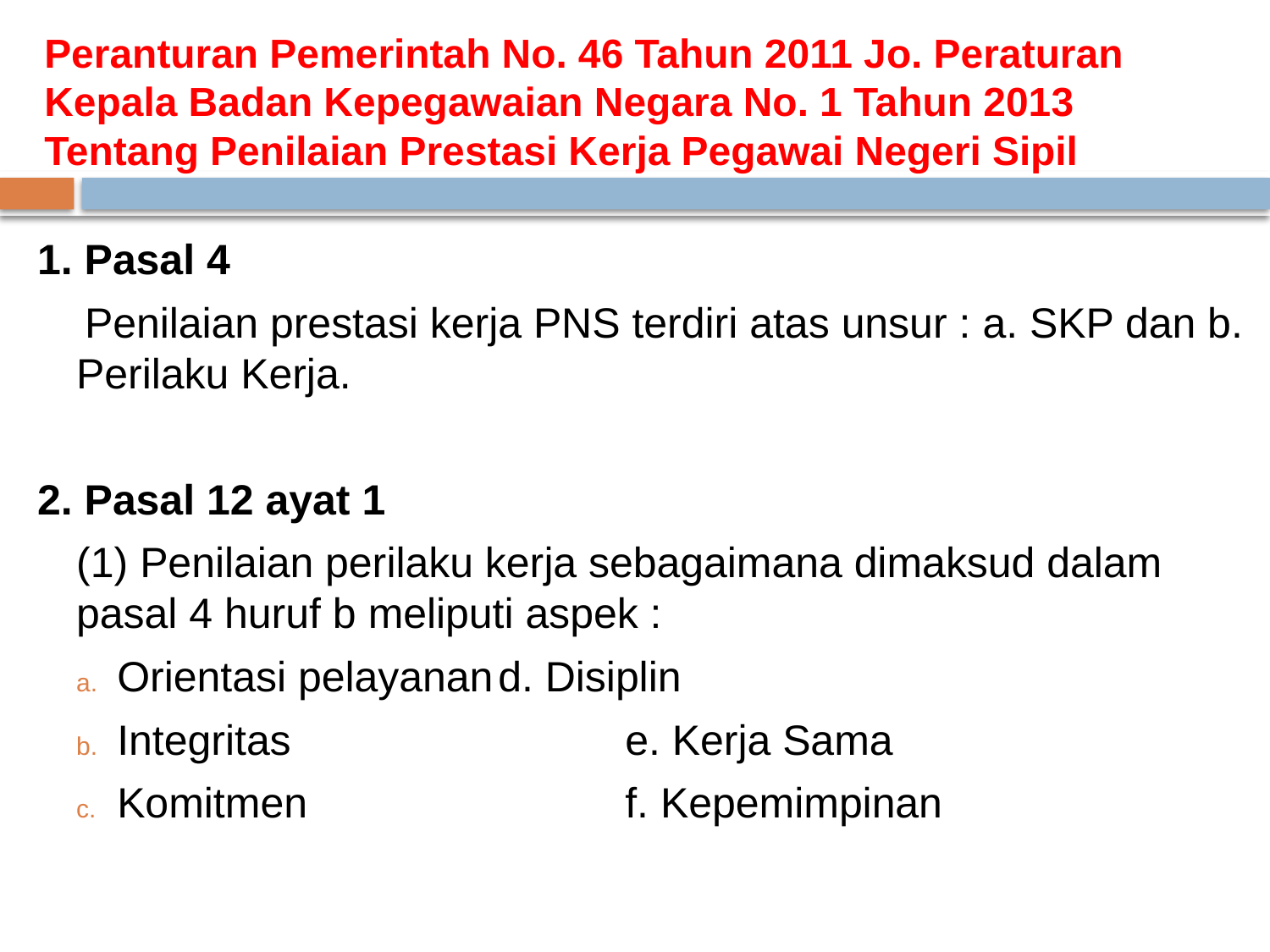

# Peranturan Pemerintah No. 46 Tahun 2011 Jo. Peraturan Kepala Badan Kepegawaian Negara No. 1 Tahun 2013 Tentang Penilaian Prestasi Kerja Pegawai Negeri Sipil
1. Pasal 4
    Penilaian prestasi kerja PNS terdiri atas unsur : a. SKP dan b. Perilaku Kerja.

2. Pasal 12 ayat 1
	(1) Penilaian perilaku kerja sebagaimana dimaksud dalam pasal 4 huruf b meliputi aspek :
Orientasi pelayanan	d. Disiplin
Integritas			e. Kerja Sama
Komitmen			f. Kepemimpinan